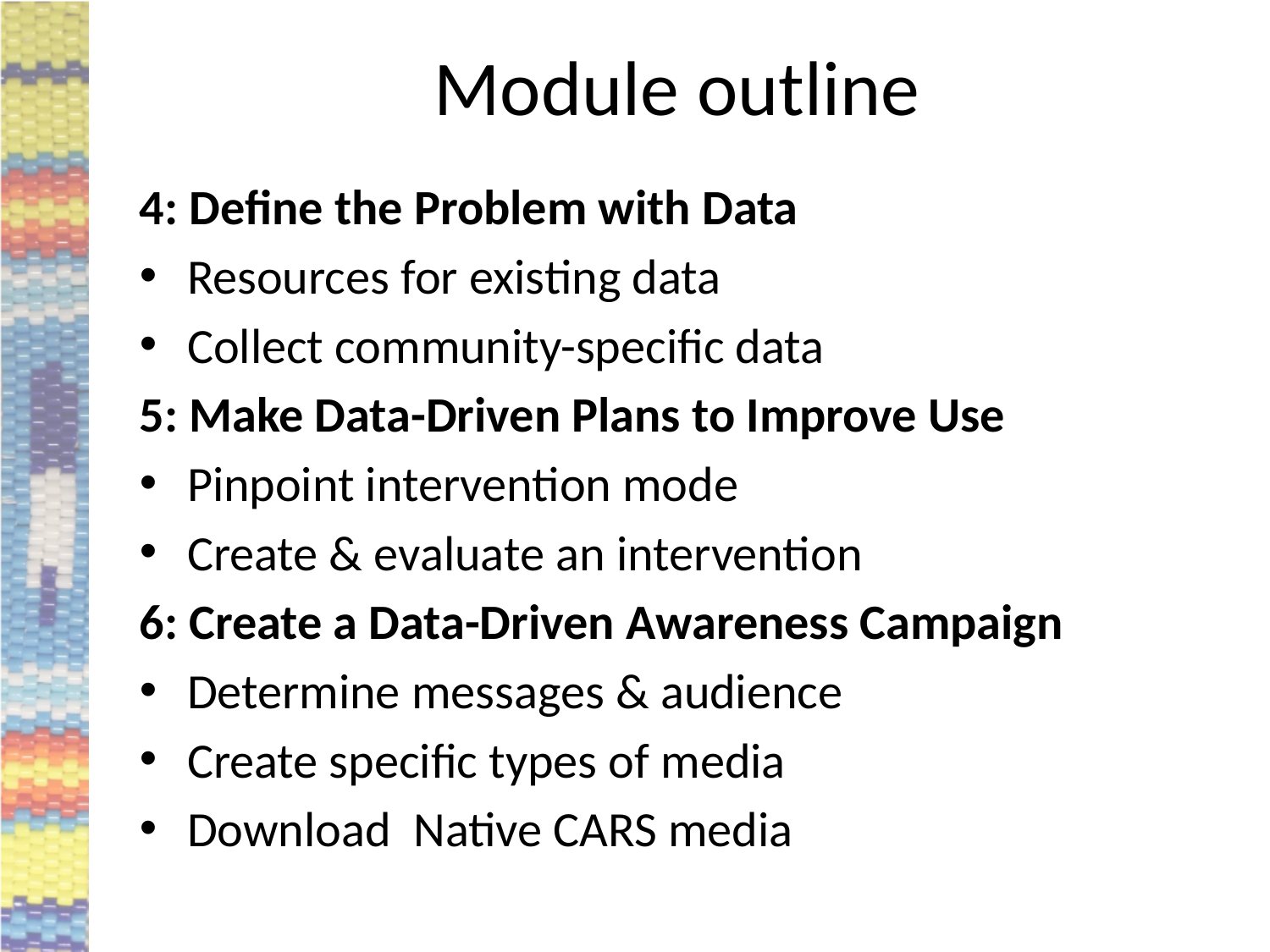

# Module outline
4: Define the Problem with Data
Resources for existing data
Collect community-specific data
5: Make Data-Driven Plans to Improve Use
Pinpoint intervention mode
Create & evaluate an intervention
6: Create a Data-Driven Awareness Campaign
Determine messages & audience
Create specific types of media
Download  Native CARS media